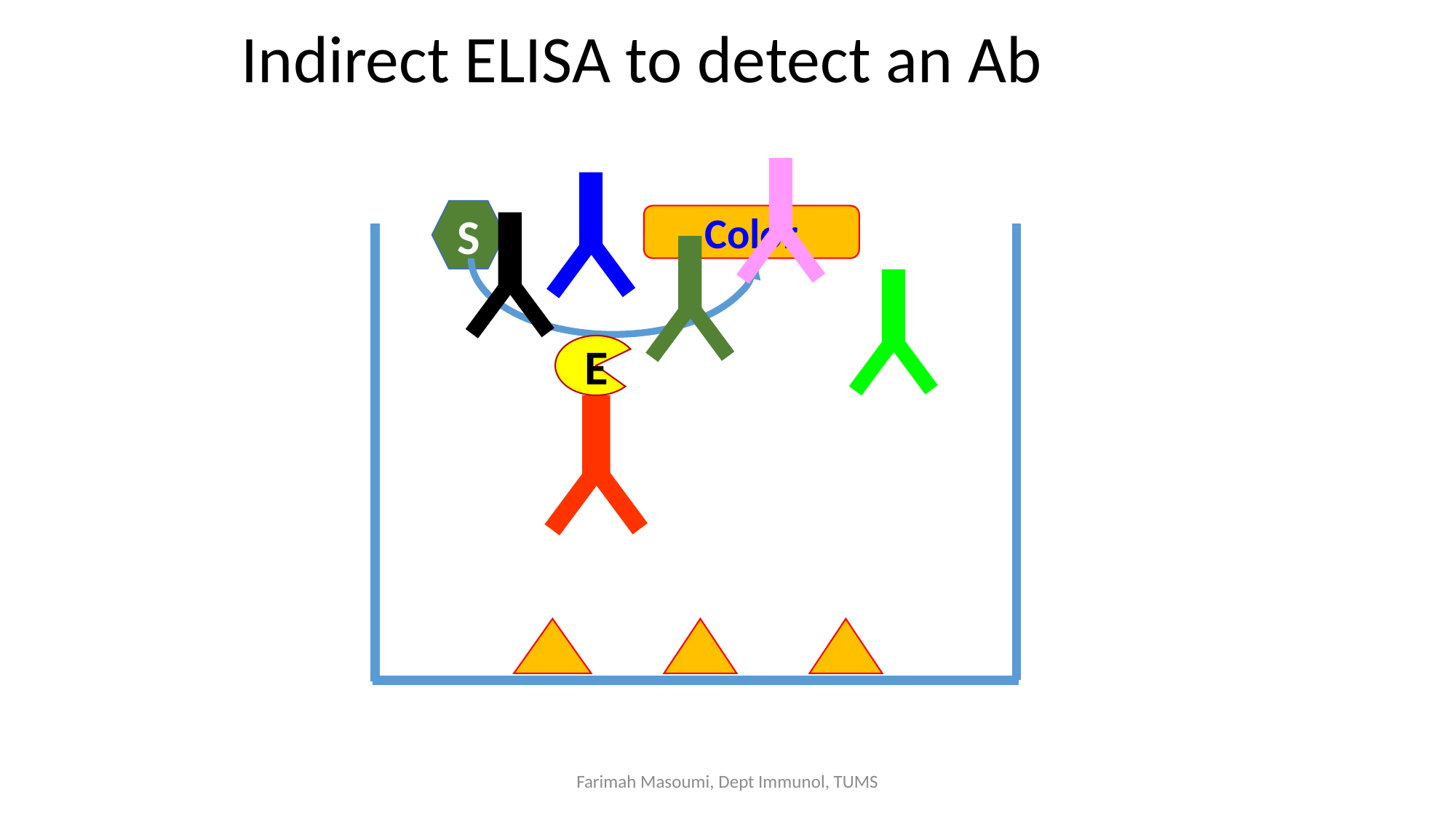

# Indirect ELISA to detect an Ab

S
Color
E

Farimah Masoumi, Dept Immunol, TUMS